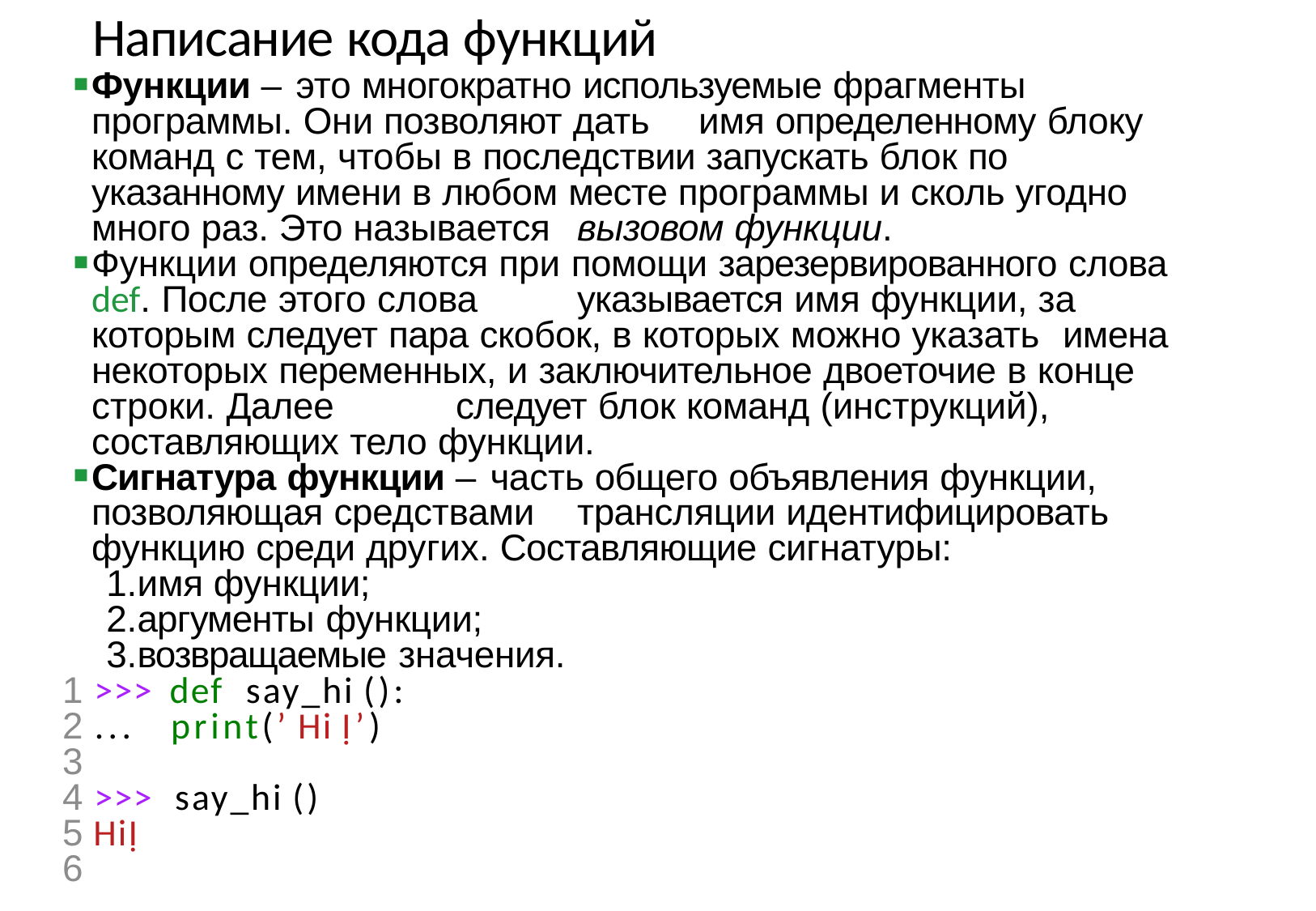

# Написание кода функций
Функции – это многократно используемые фрагменты программы. Они позволяют дать 	имя определенному блоку команд с тем, чтобы в последствии запускать блок по 	указанному имени в любом месте программы и сколь угодно много раз. Это называется 	вызовом функции.
Функции определяются при помощи зарезервированного слова def. После этого слова 	указывается имя функции, за которым следует пара скобок, в которых можно указать 	имена некоторых переменных, и заключительное двоеточие в конце строки. Далее 	следует блок команд (инструкций), составляющих тело функции.
Сигнатура функции – часть общего объявления функции, позволяющая средствами 	трансляции идентифицировать функцию среди других. Составляющие сигнатуры:
имя функции;
аргументы функции;
возвращаемые значения.
1	>>> def  say_hi ():
2	...	print(’ Hi Ị’)
3
4	>>>  say_hi ()
5	HiỊ
6